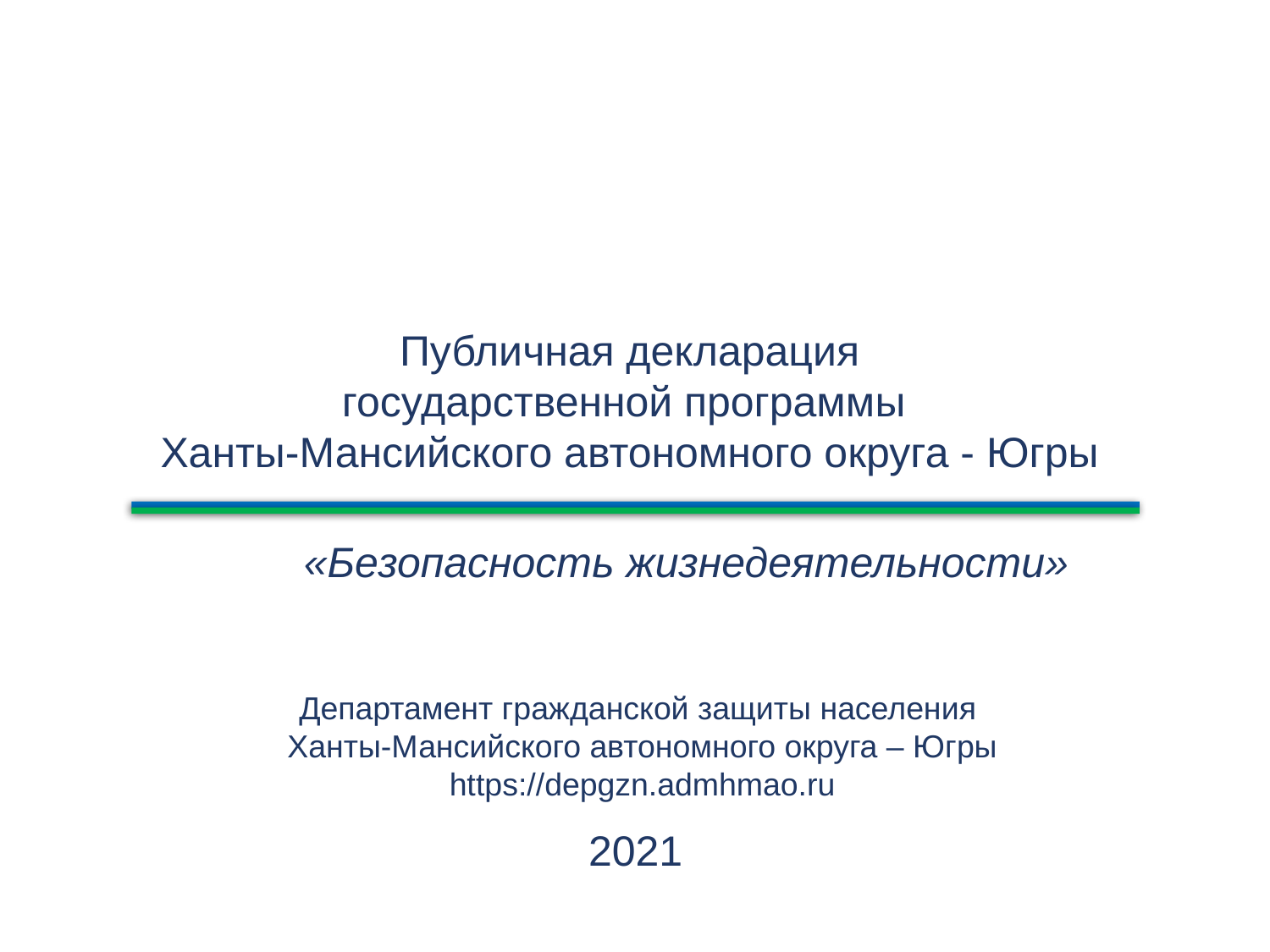

# Публичная декларация государственной программы Ханты-Мансийского автономного округа - Югры

«Безопасность жизнедеятельности»

Департамент гражданской защиты населения
Ханты-Мансийского автономного округа – Югры
https://depgzn.admhmao.ru
2021